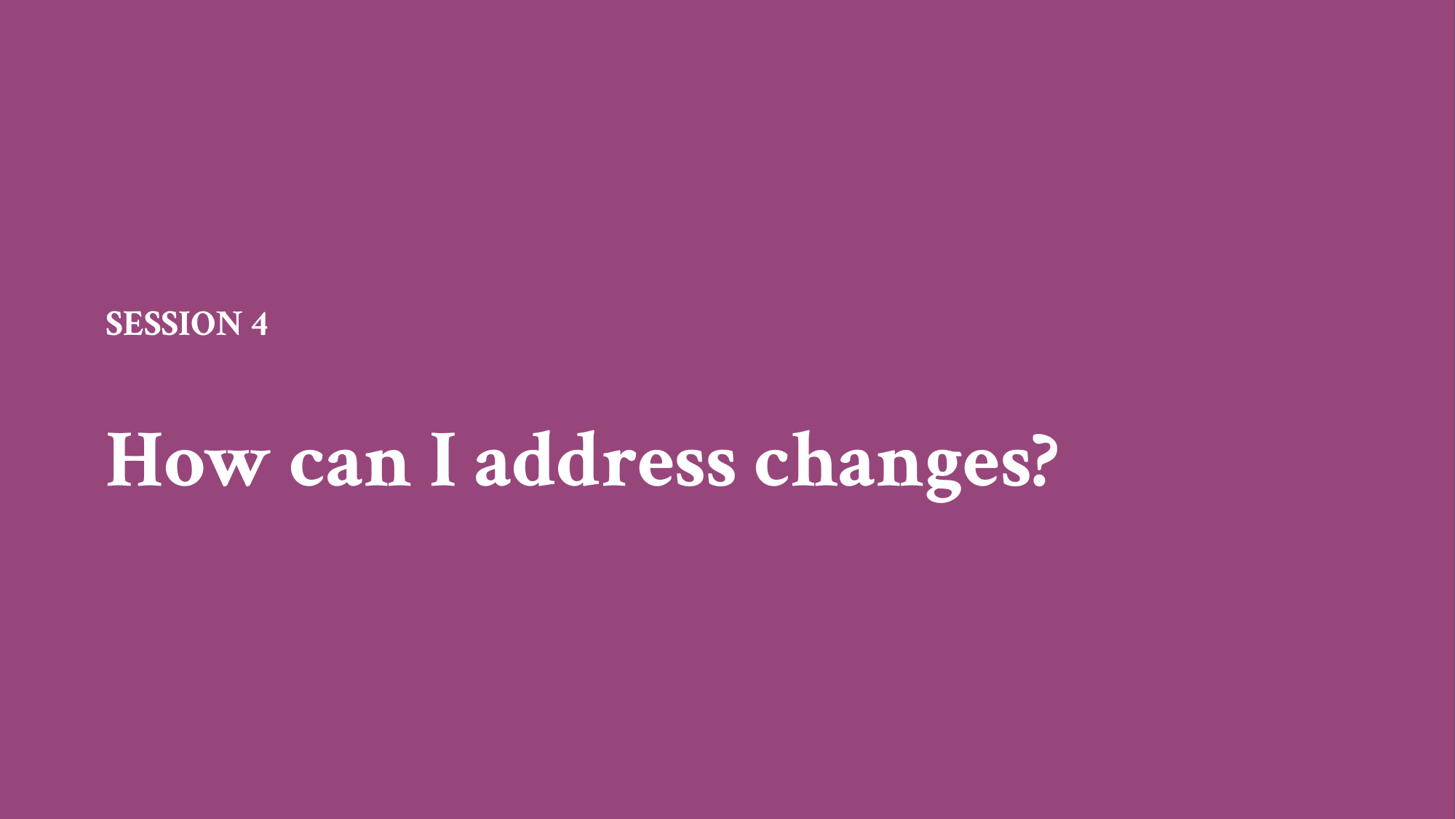

SESSION 4
How can I address changes?